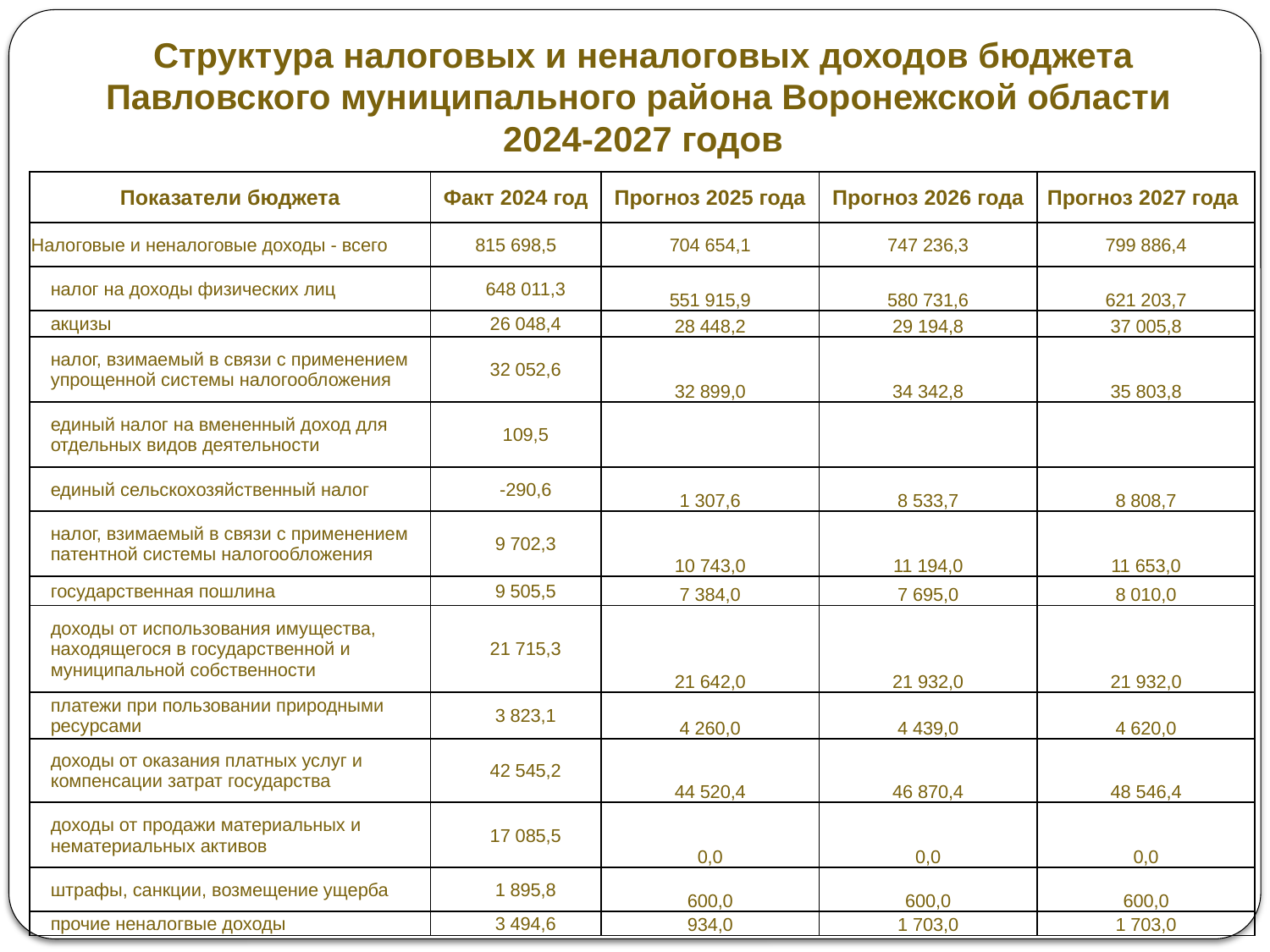

Структура налоговых и неналоговых доходов бюджета Павловского муниципального района Воронежской области  2024-2027 годов
| Показатели бюджета | Факт 2024 год | Прогноз 2025 года | Прогноз 2026 года | Прогноз 2027 года |
| --- | --- | --- | --- | --- |
| Налоговые и неналоговые доходы - всего | 815 698,5 | 704 654,1 | 747 236,3 | 799 886,4 |
| налог на доходы физических лиц | 648 011,3 | 551 915,9 | 580 731,6 | 621 203,7 |
| акцизы | 26 048,4 | 28 448,2 | 29 194,8 | 37 005,8 |
| налог, взимаемый в связи с применением упрощенной системы налогообложения | 32 052,6 | 32 899,0 | 34 342,8 | 35 803,8 |
| единый налог на вмененный доход для отдельных видов деятельности | 109,5 |  |  |  |
| единый сельскохозяйственный налог | -290,6 | 1 307,6 | 8 533,7 | 8 808,7 |
| налог, взимаемый в связи с применением патентной системы налогообложения | 9 702,3 | 10 743,0 | 11 194,0 | 11 653,0 |
| государственная пошлина | 9 505,5 | 7 384,0 | 7 695,0 | 8 010,0 |
| доходы от использования имущества, находящегося в государственной и муниципальной собственности | 21 715,3 | 21 642,0 | 21 932,0 | 21 932,0 |
| платежи при пользовании природными ресурсами | 3 823,1 | 4 260,0 | 4 439,0 | 4 620,0 |
| доходы от оказания платных услуг и компенсации затрат государства | 42 545,2 | 44 520,4 | 46 870,4 | 48 546,4 |
| доходы от продажи материальных и нематериальных активов | 17 085,5 | 0,0 | 0,0 | 0,0 |
| штрафы, санкции, возмещение ущерба | 1 895,8 | 600,0 | 600,0 | 600,0 |
| прочие неналогвые доходы | 3 494,6 | 934,0 | 1 703,0 | 1 703,0 |